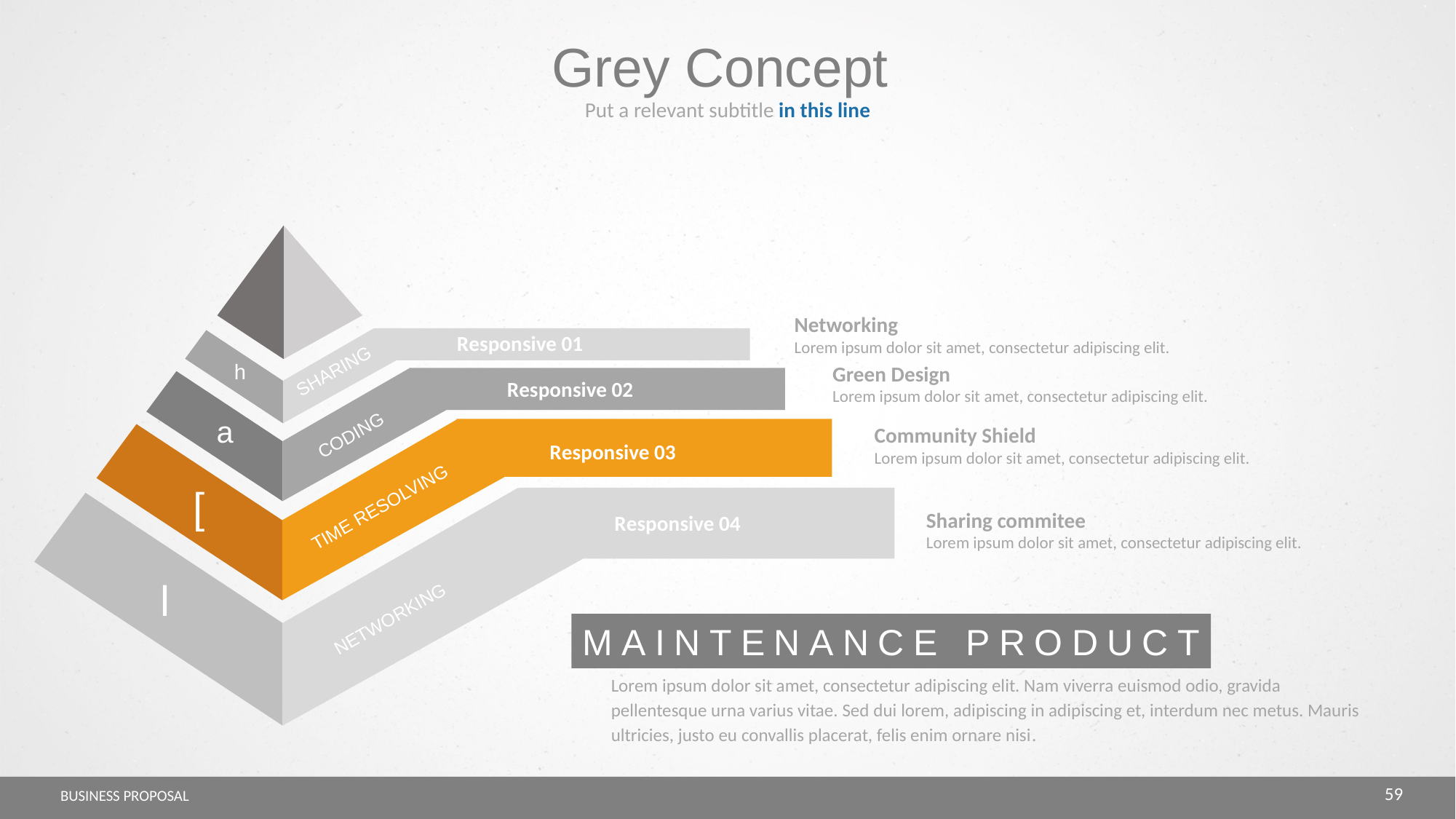

Grey Concept
Put a relevant subtitle in this line

Responsive 01

h
SHARING

Responsive 02
a
CODING

Responsive 03
[

TIME RESOLVING
Responsive 04
l
NETWORKING
Networking
Lorem ipsum dolor sit amet, consectetur adipiscing elit.
Green Design
Lorem ipsum dolor sit amet, consectetur adipiscing elit.
Community Shield
Lorem ipsum dolor sit amet, consectetur adipiscing elit.
Sharing commitee
Lorem ipsum dolor sit amet, consectetur adipiscing elit.
MAINTENANCE PRODUCT
Lorem ipsum dolor sit amet, consectetur adipiscing elit. Nam viverra euismod odio, gravida pellentesque urna varius vitae. Sed dui lorem, adipiscing in adipiscing et, interdum nec metus. Mauris ultricies, justo eu convallis placerat, felis enim ornare nisi.

59
BUSINESS PROPOSAL